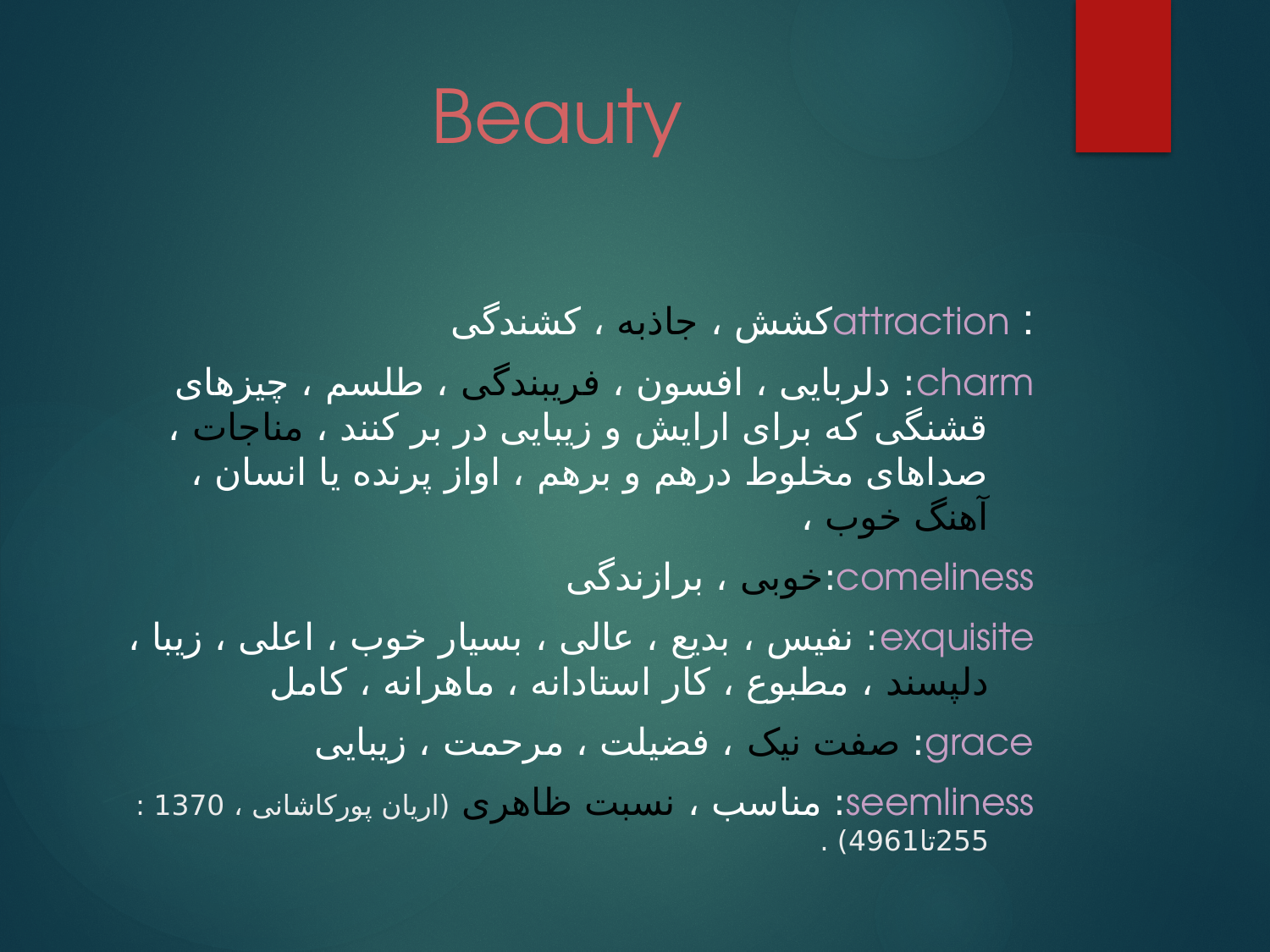

# Beauty
: attractionکشش ، جاذبه ، کشندگی
charm: دلربایی ، افسون ، فریبندگی ، طلسم ، چیزهای قشنگی که برای ارایش و زیبایی در بر کنند ، مناجات ، صداهای مخلوط درهم و برهم ، اواز پرنده یا انسان ، آهنگ خوب ،
comeliness:خوبی ، برازندگی
exquisite: نفیس ، بدیع ، عالی ، بسیار خوب ، اعلی ، زیبا ، دلپسند ، مطبوع ، کار استادانه ، ماهرانه ، کامل
grace: صفت نیک ، فضیلت ، مرحمت ، زیبایی
seemliness: مناسب ، نسبت ظاهری (اریان پورکاشانی ، 1370 : 255تا4961) .